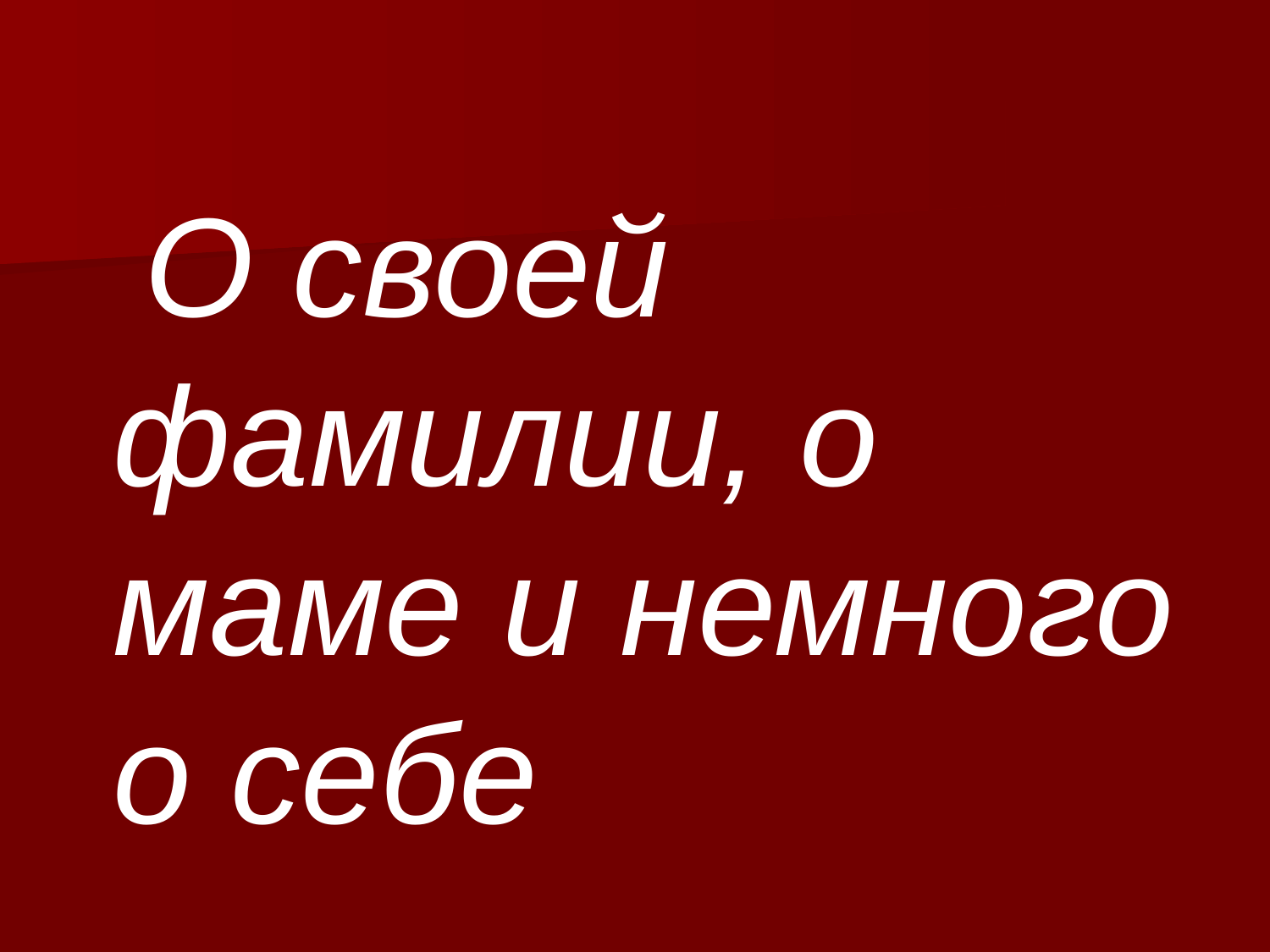

#
  О своей фамилии, о маме и немного о себе